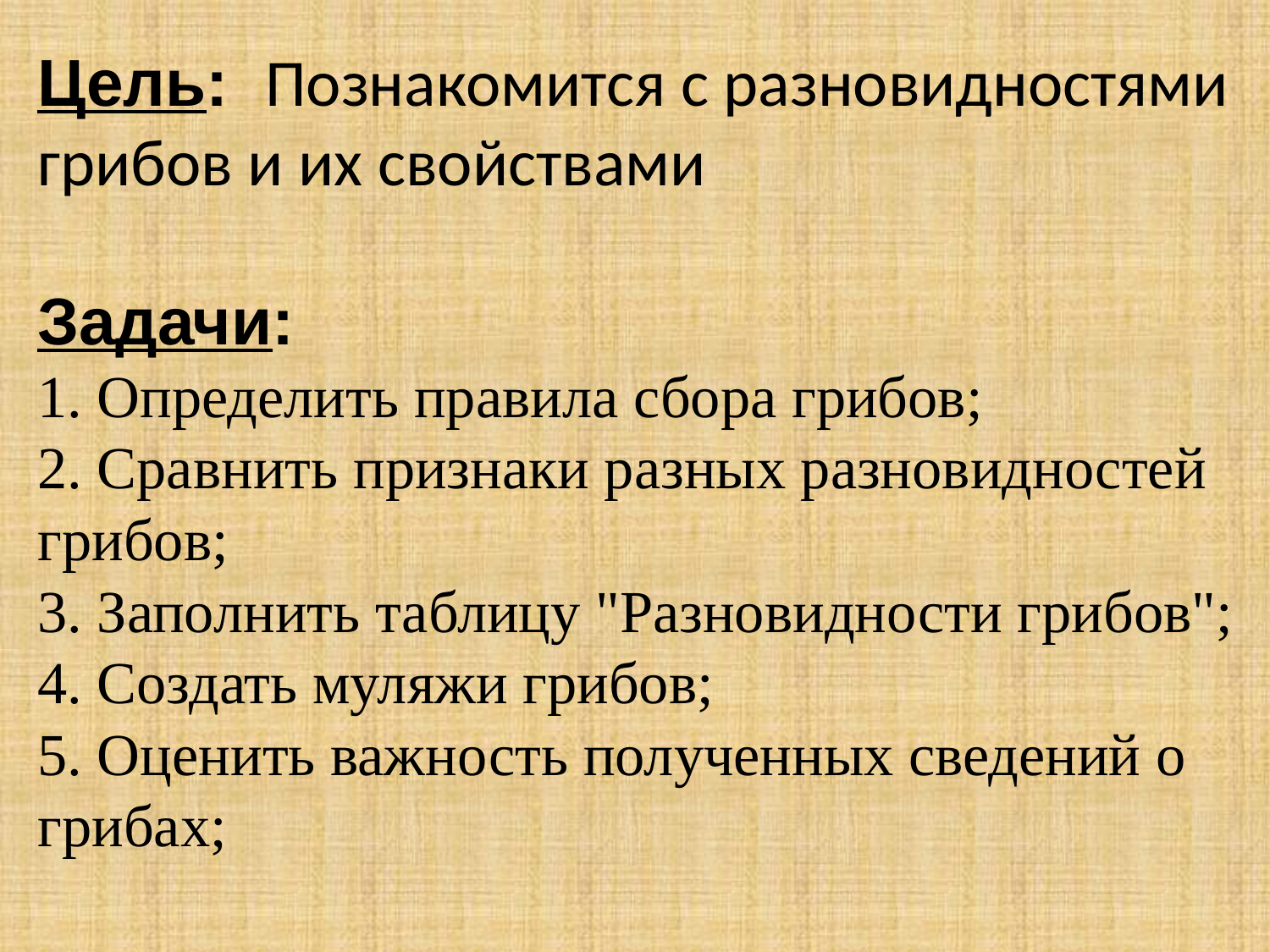

# Цель:  Познакомится с разновидностями грибов и их свойствами Задачи:    1. Определить правила сбора грибов; 2. Сравнить признаки разных разновидностей грибов; 3. Заполнить таблицу "Разновидности грибов"; 4. Создать муляжи грибов; 5. Оценить важность полученных сведений о грибах;